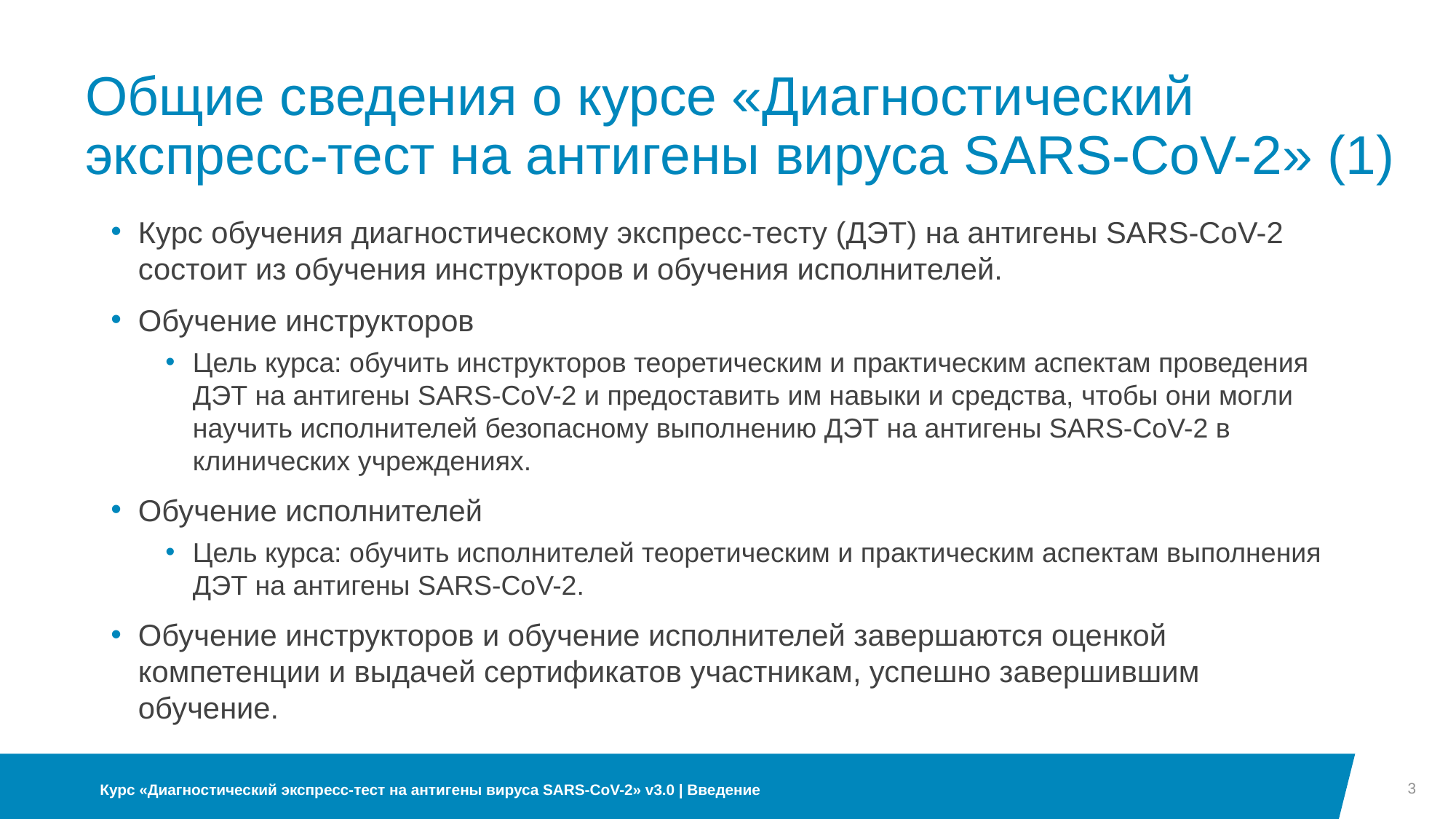

Общие сведения о курсе «Диагностический экспресс-тест на антигены вируса SARS-CoV-2» (1)
Курс обучения диагностическому экспресс-тесту (ДЭТ) на антигены SARS-CoV-2 состоит из обучения инструкторов и обучения исполнителей.
Обучение инструкторов
Цель курса: обучить инструкторов теоретическим и практическим аспектам проведения ДЭТ на антигены SARS-CoV-2 и предоставить им навыки и средства, чтобы они могли научить исполнителей безопасному выполнению ДЭТ на антигены SARS-CoV-2 в клинических учреждениях.
Обучение исполнителей
Цель курса: обучить исполнителей теоретическим и практическим аспектам выполнения ДЭТ на антигены SARS-CoV-2.
Обучение инструкторов и обучение исполнителей завершаются оценкой компетенции и выдачей сертификатов участникам, успешно завершившим обучение.

3
Курс «Диагностический экспресс-тест на антигены вируса SARS-CoV-2» v3.0 | Введение